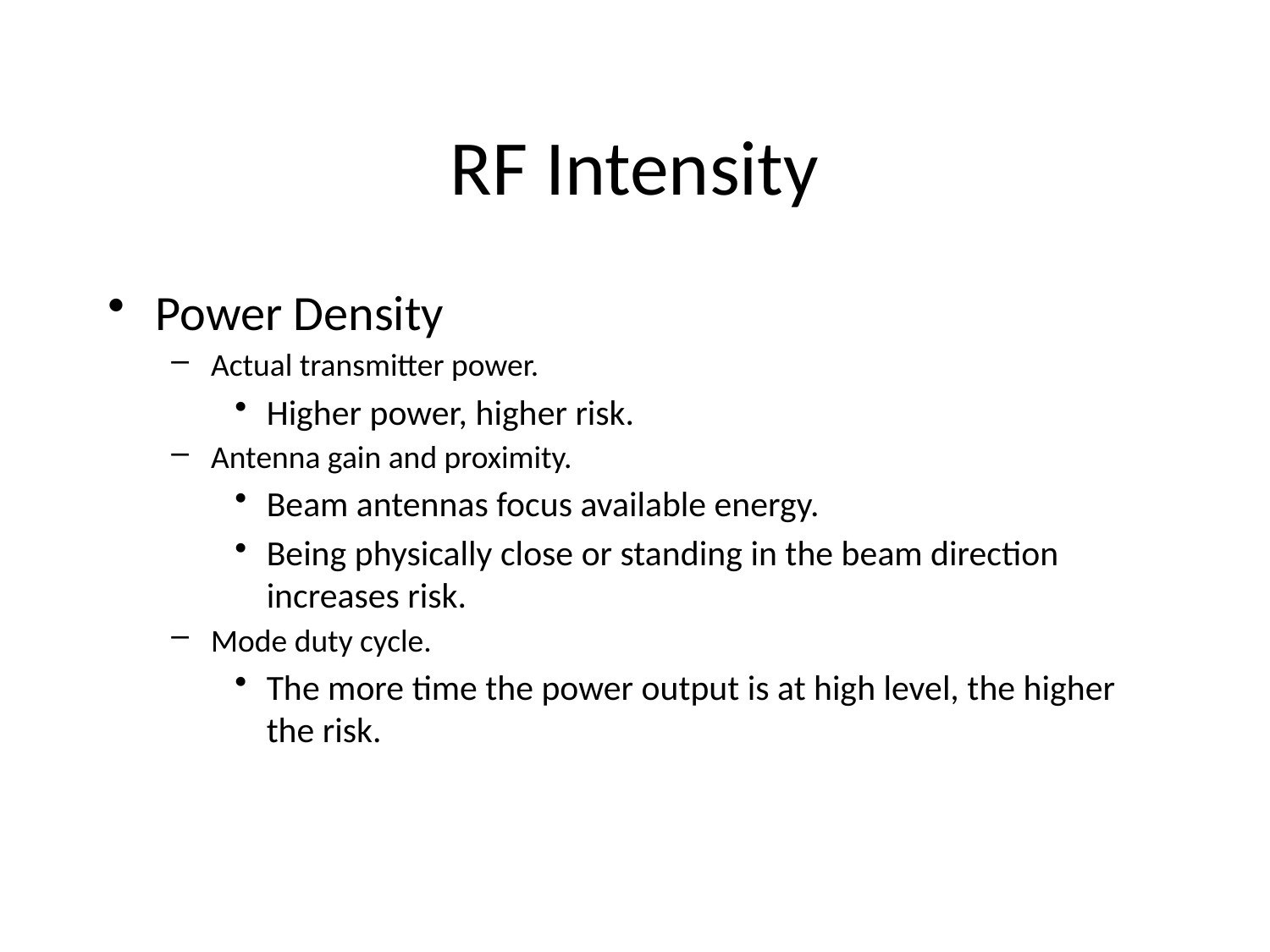

RF Intensity
Power Density
Actual transmitter power.
Higher power, higher risk.
Antenna gain and proximity.
Beam antennas focus available energy.
Being physically close or standing in the beam direction increases risk.
Mode duty cycle.
The more time the power output is at high level, the higher the risk.